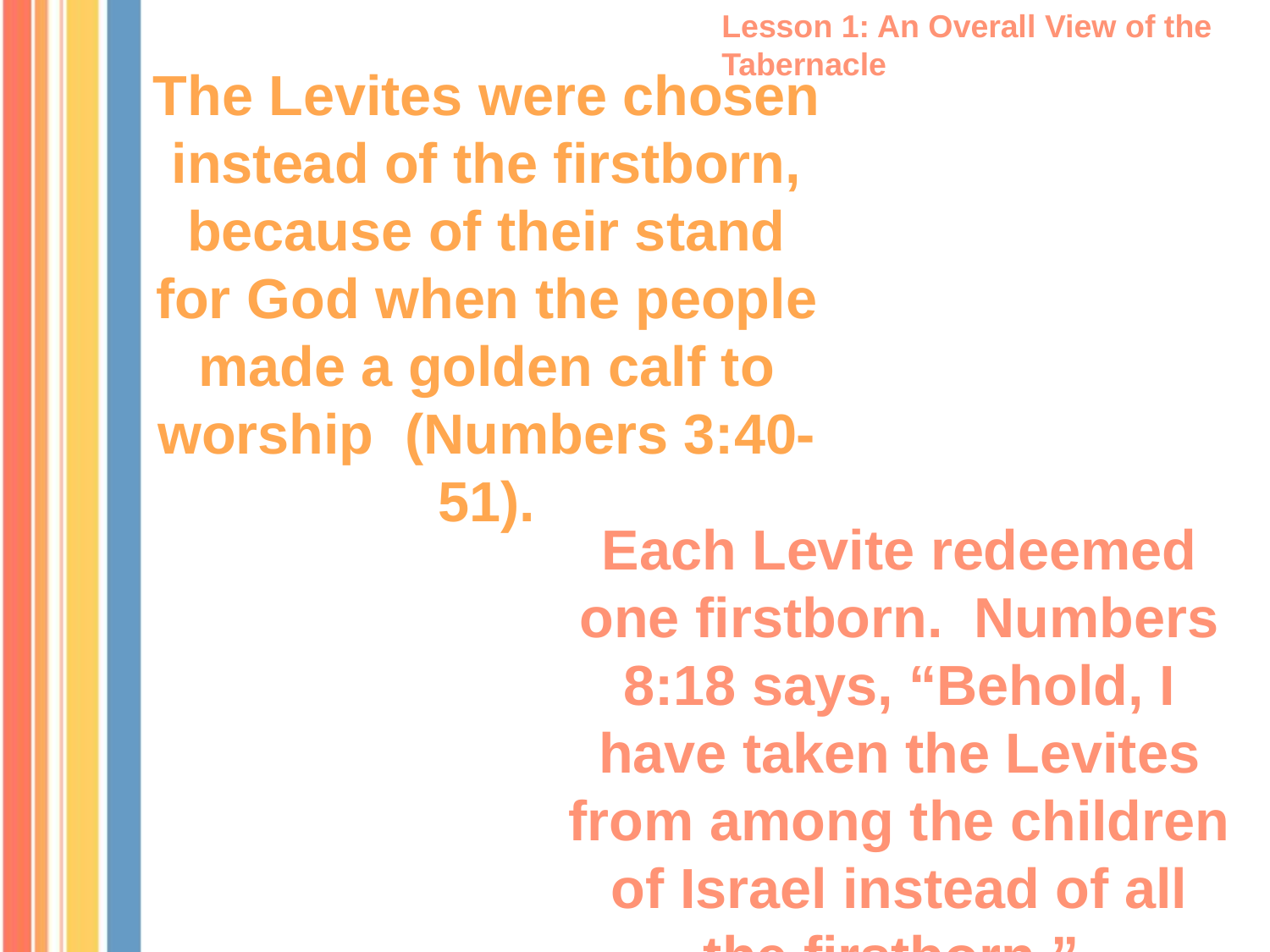

Lesson 1: An Overall View of the Tabernacle
The Levites were chosen instead of the firstborn, because of their stand for God when the people made a golden calf to worship  (Numbers 3:40-51).
Each Levite redeemed one firstborn.  Numbers 8:18 says, “Behold, I have taken the Levites from among the children of Israel instead of all the firstborn.”